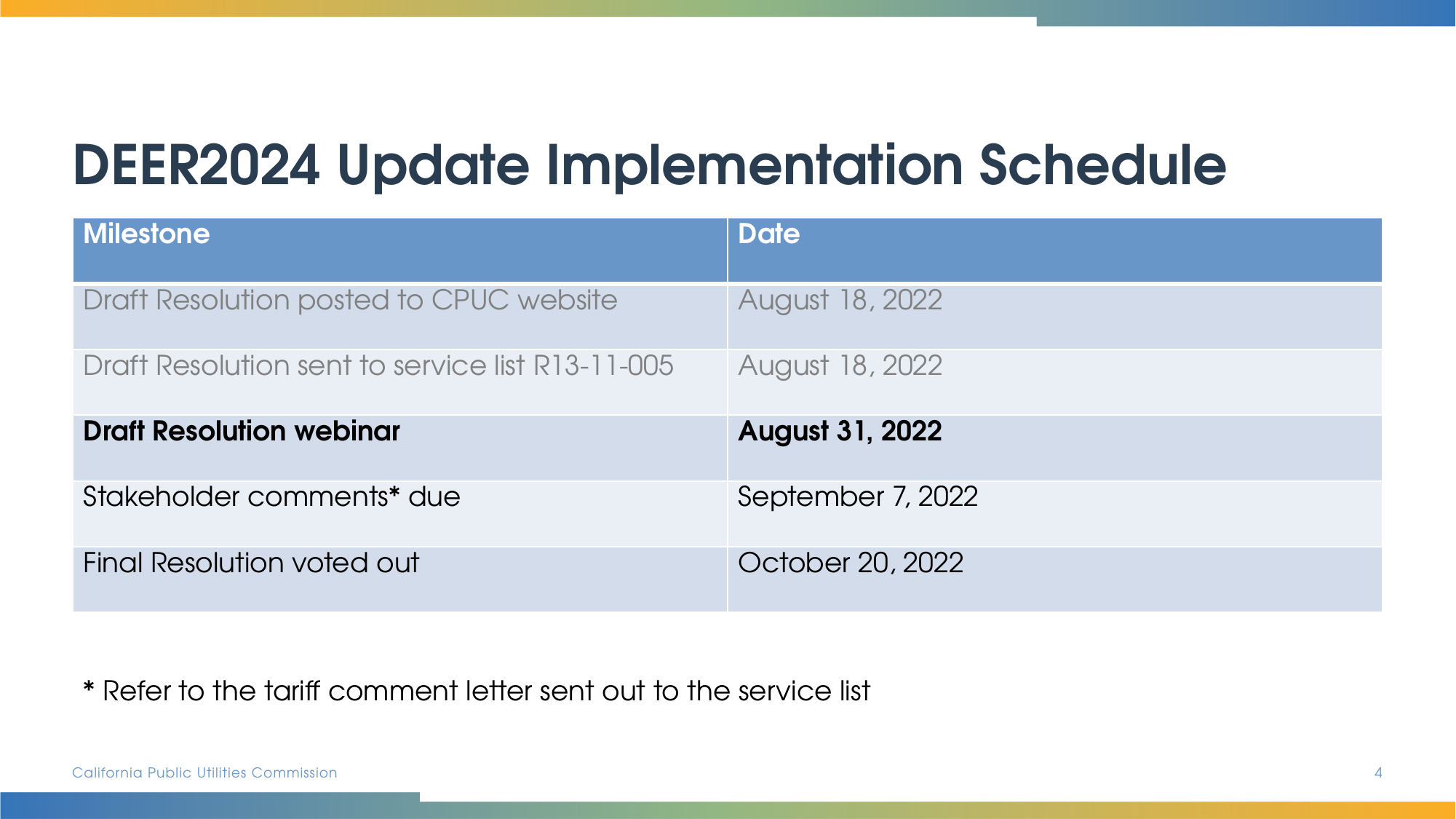

# DEER2024 Update Implementation Schedule
| Milestone | Date |
| --- | --- |
| Draft Resolution posted to CPUC website | August 18, 2022 |
| Draft Resolution sent to service list R13-11-005 | August 18, 2022 |
| Draft Resolution webinar | August 31, 2022 |
| Stakeholder comments\* due | September 7, 2022 |
| Final Resolution voted out | October 20, 2022 |
* Refer to the tariff comment letter sent out to the service list
4